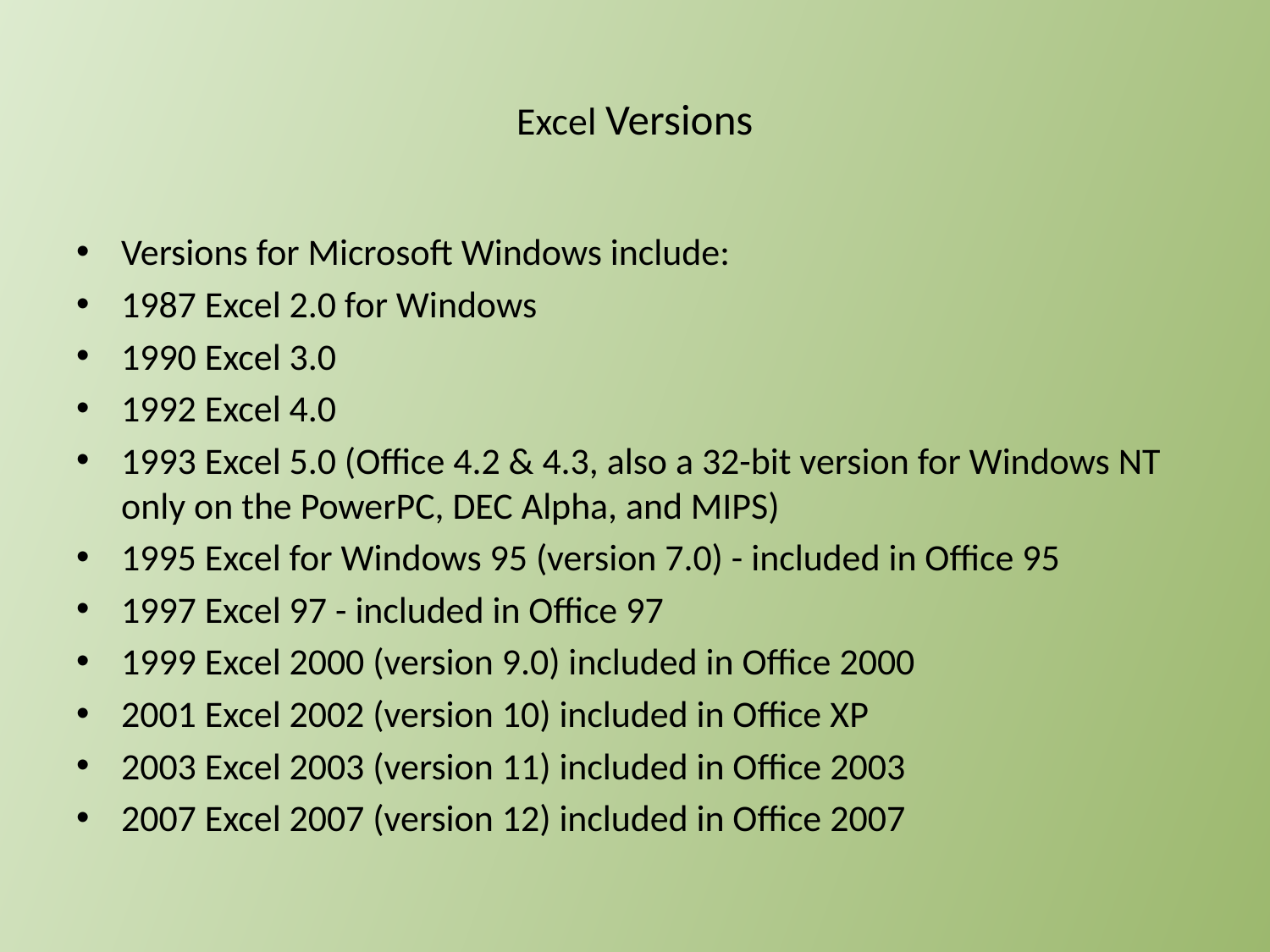

# Excel Versions
Versions for Microsoft Windows include:
1987 Excel 2.0 for Windows
1990 Excel 3.0
1992 Excel 4.0
1993 Excel 5.0 (Office 4.2 & 4.3, also a 32-bit version for Windows NT only on the PowerPC, DEC Alpha, and MIPS)
1995 Excel for Windows 95 (version 7.0) - included in Office 95
1997 Excel 97 - included in Office 97
1999 Excel 2000 (version 9.0) included in Office 2000
2001 Excel 2002 (version 10) included in Office XP
2003 Excel 2003 (version 11) included in Office 2003
2007 Excel 2007 (version 12) included in Office 2007